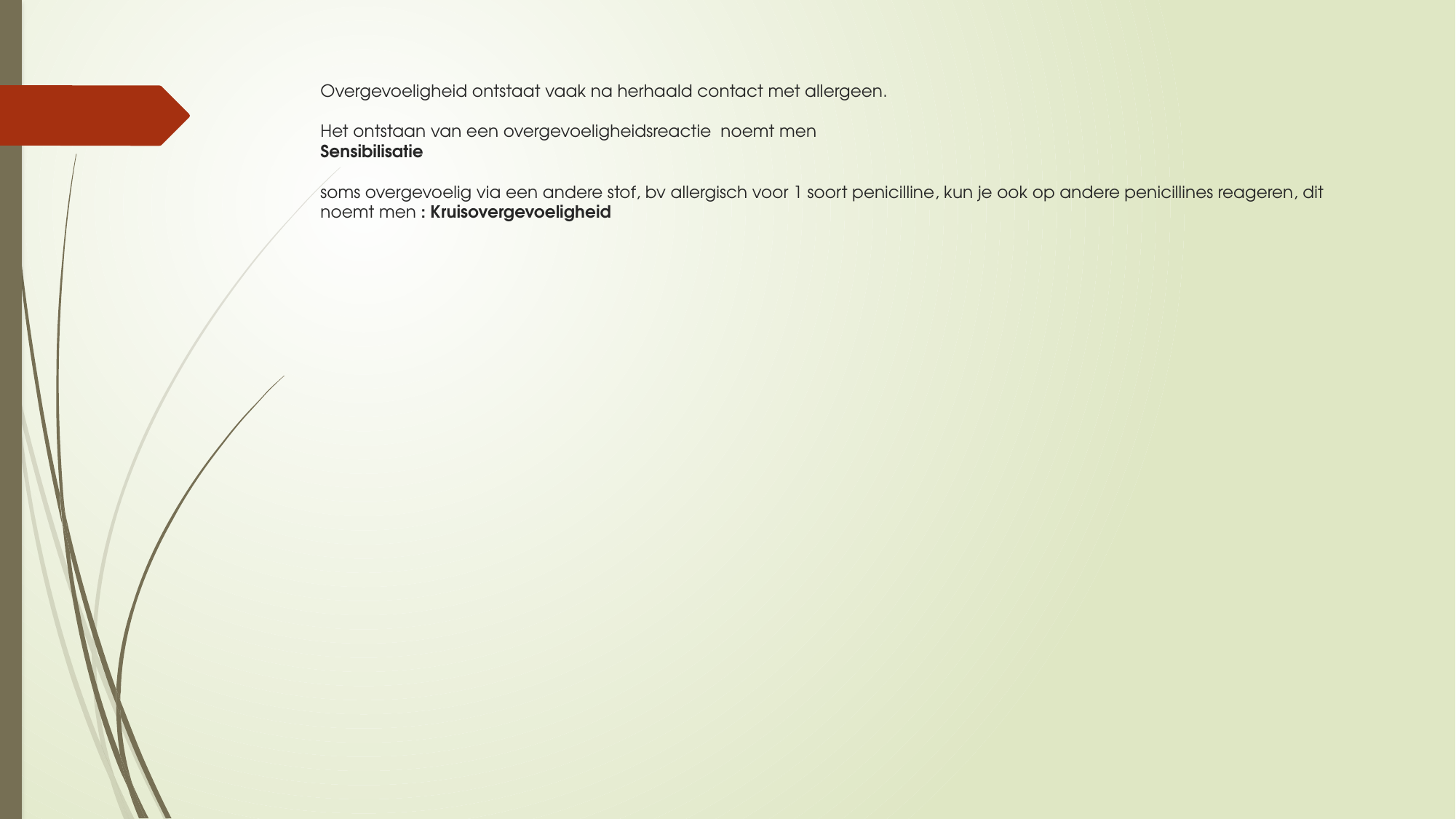

# Overgevoeligheid ontstaat vaak na herhaald contact met allergeen. Het ontstaan van een overgevoeligheidsreactie  noemt men Sensibilisatie soms overgevoelig via een andere stof, bv allergisch voor 1 soort penicilline, kun je ook op andere penicillines reageren, dit noemt men : Kruisovergevoeligheid